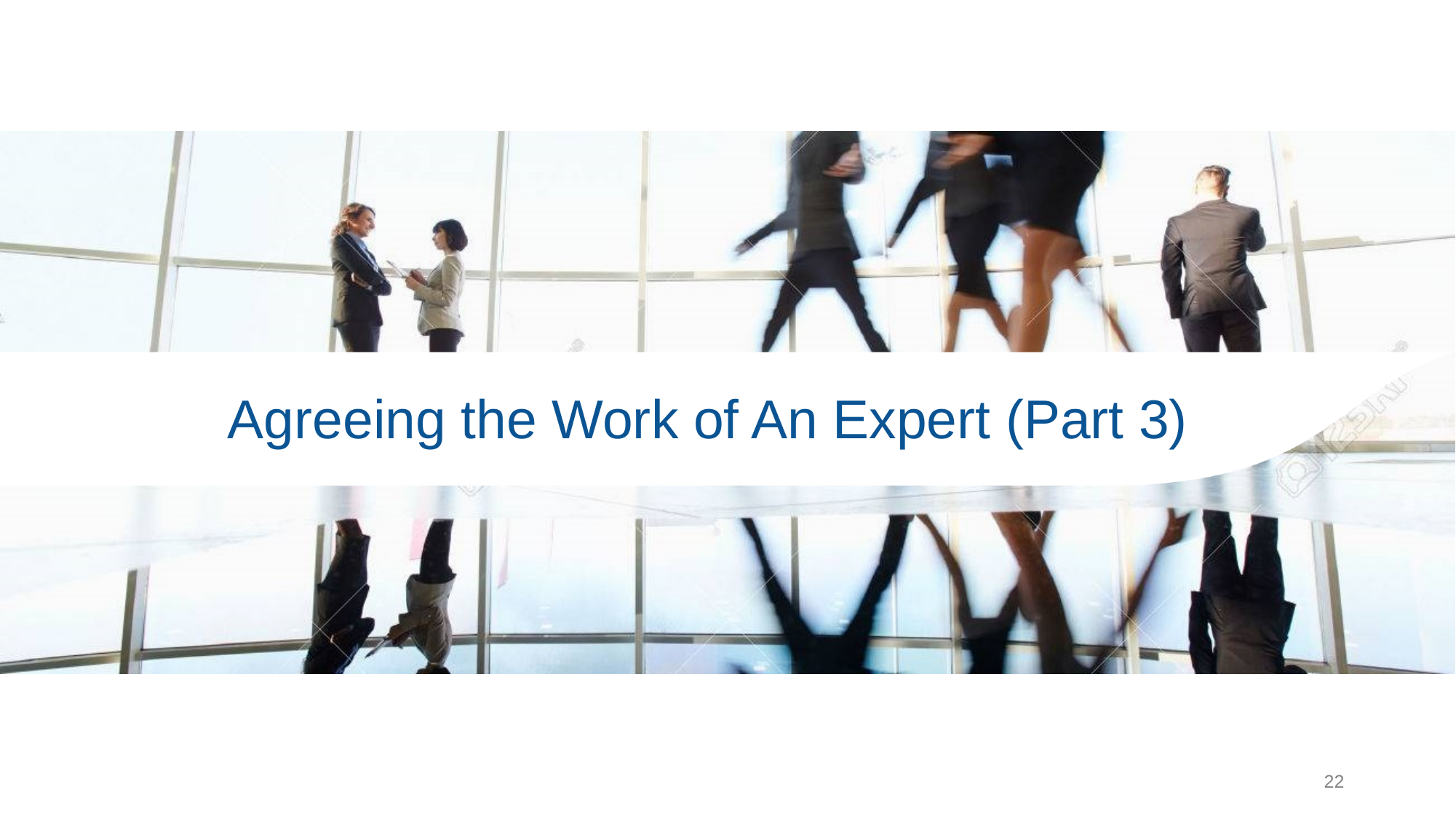

# Agreeing the Work of An Expert (Part 3)
22